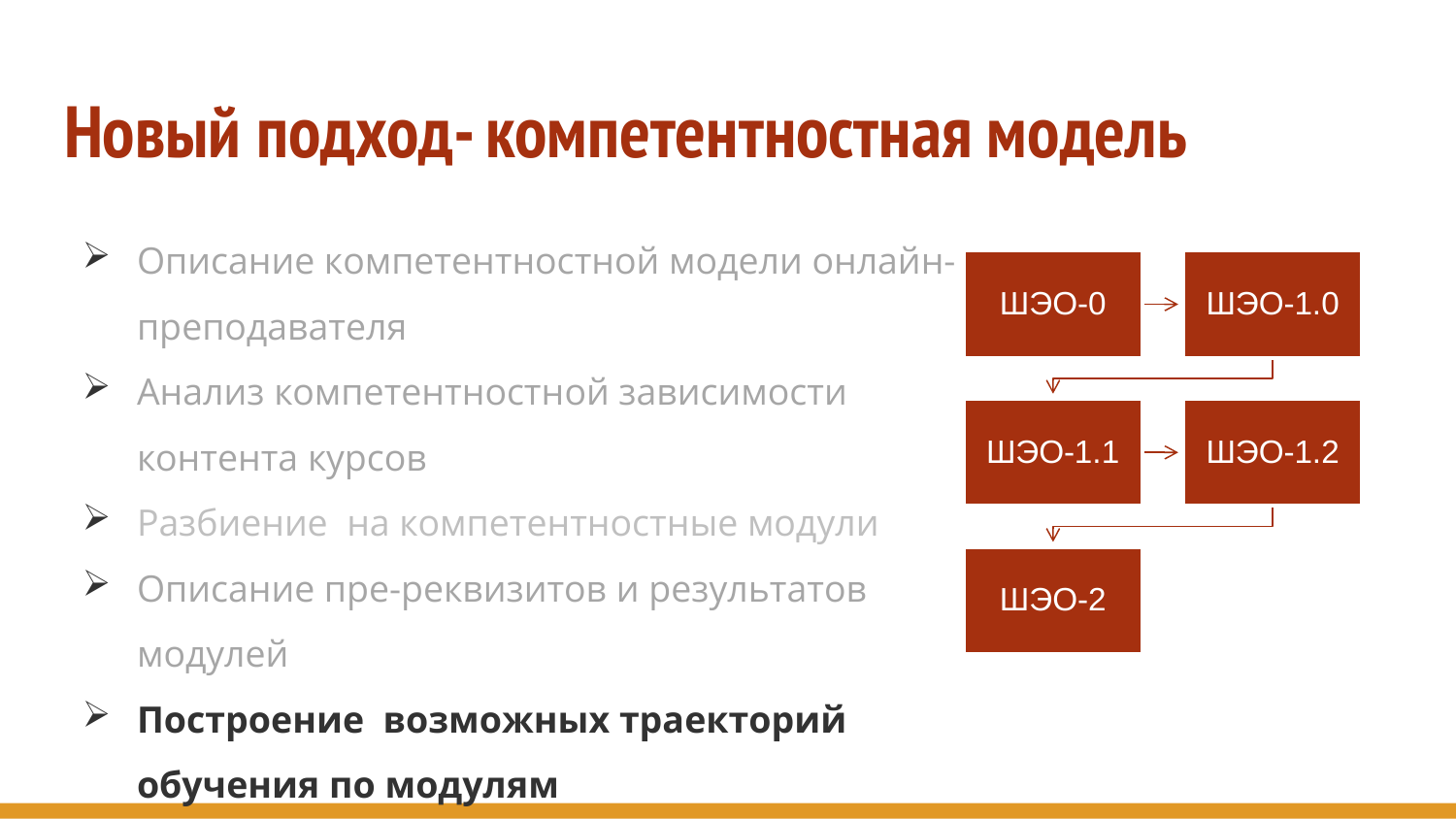

# Новый подход- компетентностная модель
Описание компетентностной модели онлайн-преподавателя
Анализ компетентностной зависимости контента курсов
Разбиение  на компетентностные модули
Описание пре-реквизитов и результатов модулей
Построение  возможных траекторий обучения по модулям

ШЭО-0

ШЭО-1.0

ШЭО-1.1

ШЭО-1.2
ШЭО-2